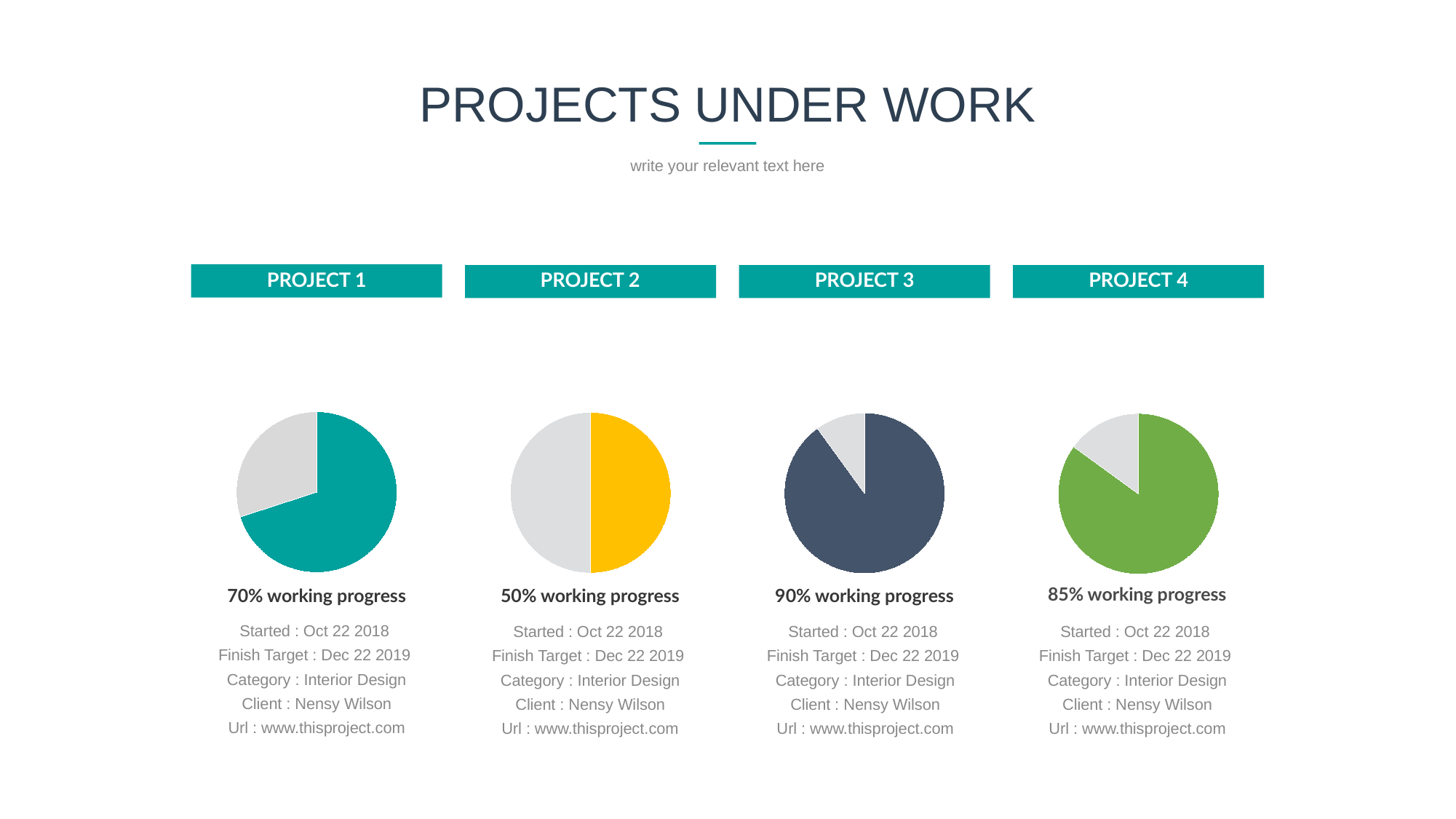

# PROJECTS UNDER WORK
write your relevant text here

PROJECT 1
PROJECT 2
PROJECT 3
PROJECT 4

### Chart

| Category | Sales |
|---|---|
| 1st Qtr | 7.0 |
| 2nd Qtr | 3.0 |

### Chart

| Category | Sales |
|---|---|
| 1st Qtr | 5.0 |
| 2nd Qtr | 5.0 |

### Chart

| Category | Sales |
|---|---|
| 1st Qtr | 9.0 |
| 2nd Qtr | 1.0 |

### Chart

| Category | Sales |
|---|---|
| 1st Qtr | 8.5 |
| 2nd Qtr | 1.5 |
70% working progress
50% working progress
90% working progress
85% working progress
Started : Oct 22 2018
Finish Target : Dec 22 2019
Category : Interior Design
Client : Nensy Wilson
Url : www.thisproject.com
Started : Oct 22 2018
Finish Target : Dec 22 2019
Category : Interior Design
Client : Nensy Wilson
Url : www.thisproject.com
Started : Oct 22 2018
Finish Target : Dec 22 2019
Category : Interior Design
Client : Nensy Wilson
Url : www.thisproject.com
Started : Oct 22 2018
Finish Target : Dec 22 2019
Category : Interior Design
Client : Nensy Wilson
Url : www.thisproject.com